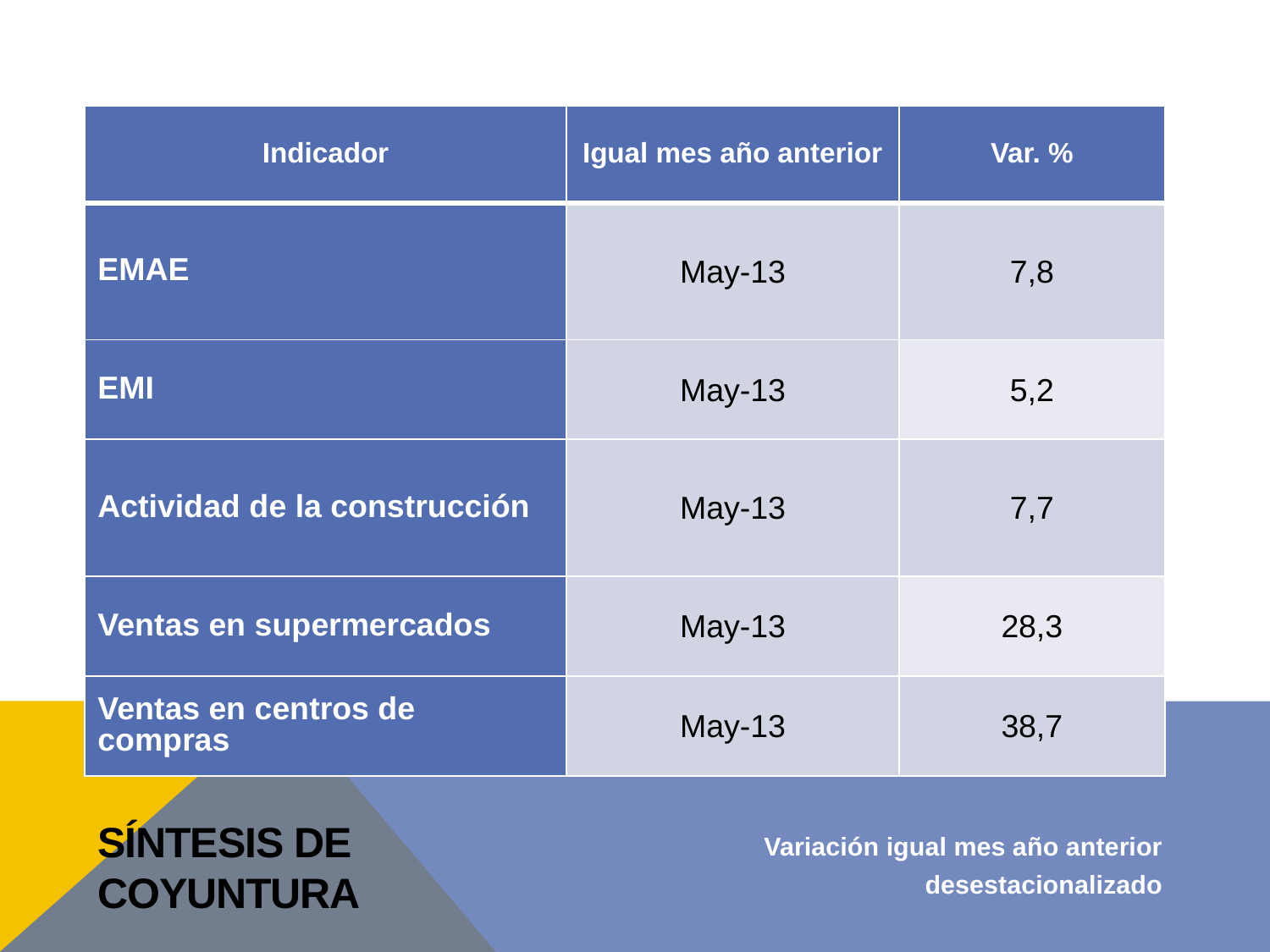

| Indicador | Igual mes año anterior | Var. % |
| --- | --- | --- |
| EMAE | May-13 | 7,8 |
| EMI | May-13 | 5,2 |
| Actividad de la construcción | May-13 | 7,7 |
| Ventas en supermercados | May-13 | 28,3 |
| Ventas en centros de compras | May-13 | 38,7 |
Variación igual mes año anterior desestacionalizado
# Síntesis de Coyuntura